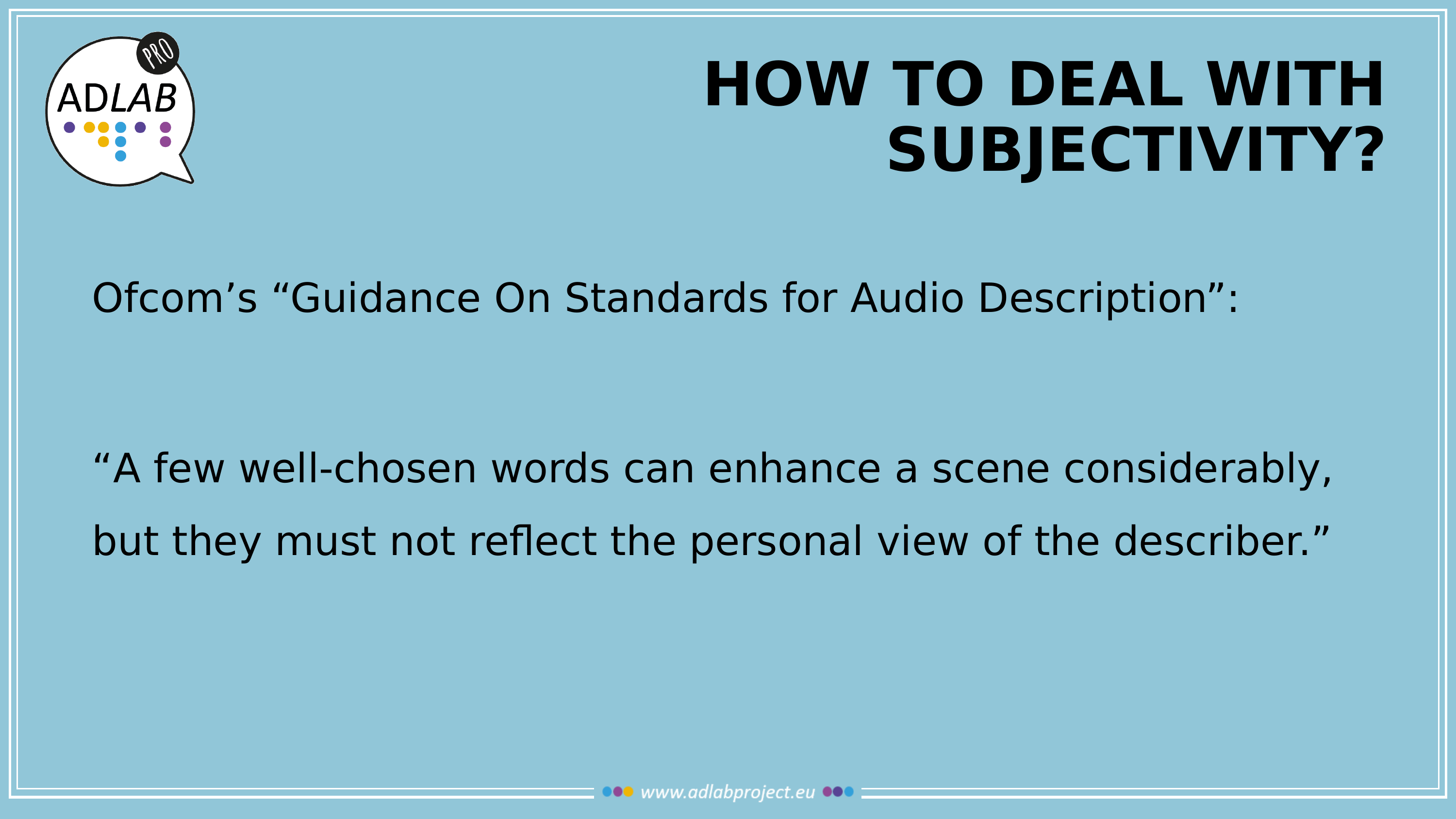

# HOW TO DEAL WITH SUBJECTIVITY?
Ofcom’s “Guidance On Standards for Audio Description”:

“A few well-chosen words can enhance a scene considerably, but they must not reflect the personal view of the describer.”